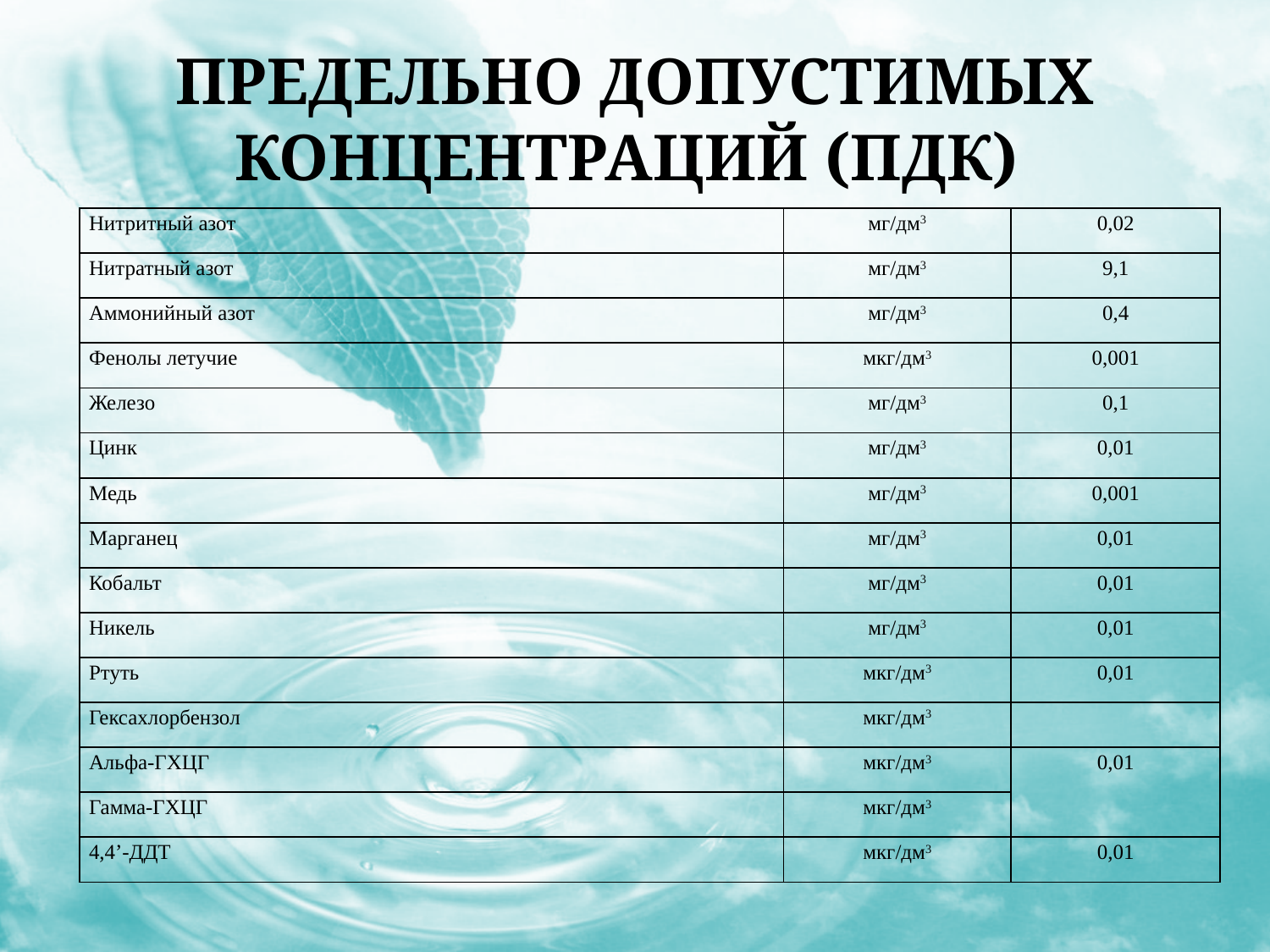

# предельно допустимых концентраций (ПДК)
| Нитритный азот | мг/дм3 | 0,02 |
| --- | --- | --- |
| Нитратный азот | мг/дм3 | 9,1 |
| Аммонийный азот | мг/дм3 | 0,4 |
| Фенолы летучие | мкг/дм3 | 0,001 |
| Железо | мг/дм3 | 0,1 |
| Цинк | мг/дм3 | 0,01 |
| Медь | мг/дм3 | 0,001 |
| Марганец | мг/дм3 | 0,01 |
| Кобальт | мг/дм3 | 0,01 |
| Никель | мг/дм3 | 0,01 |
| Ртуть | мкг/дм3 | 0,01 |
| Гексахлорбензол | мкг/дм3 |  |
| Альфа-ГХЦГ | мкг/дм3 | 0,01 |
| Гамма-ГХЦГ | мкг/дм3 |  |
| 4,4’-ДДТ | мкг/дм3 | 0,01 |